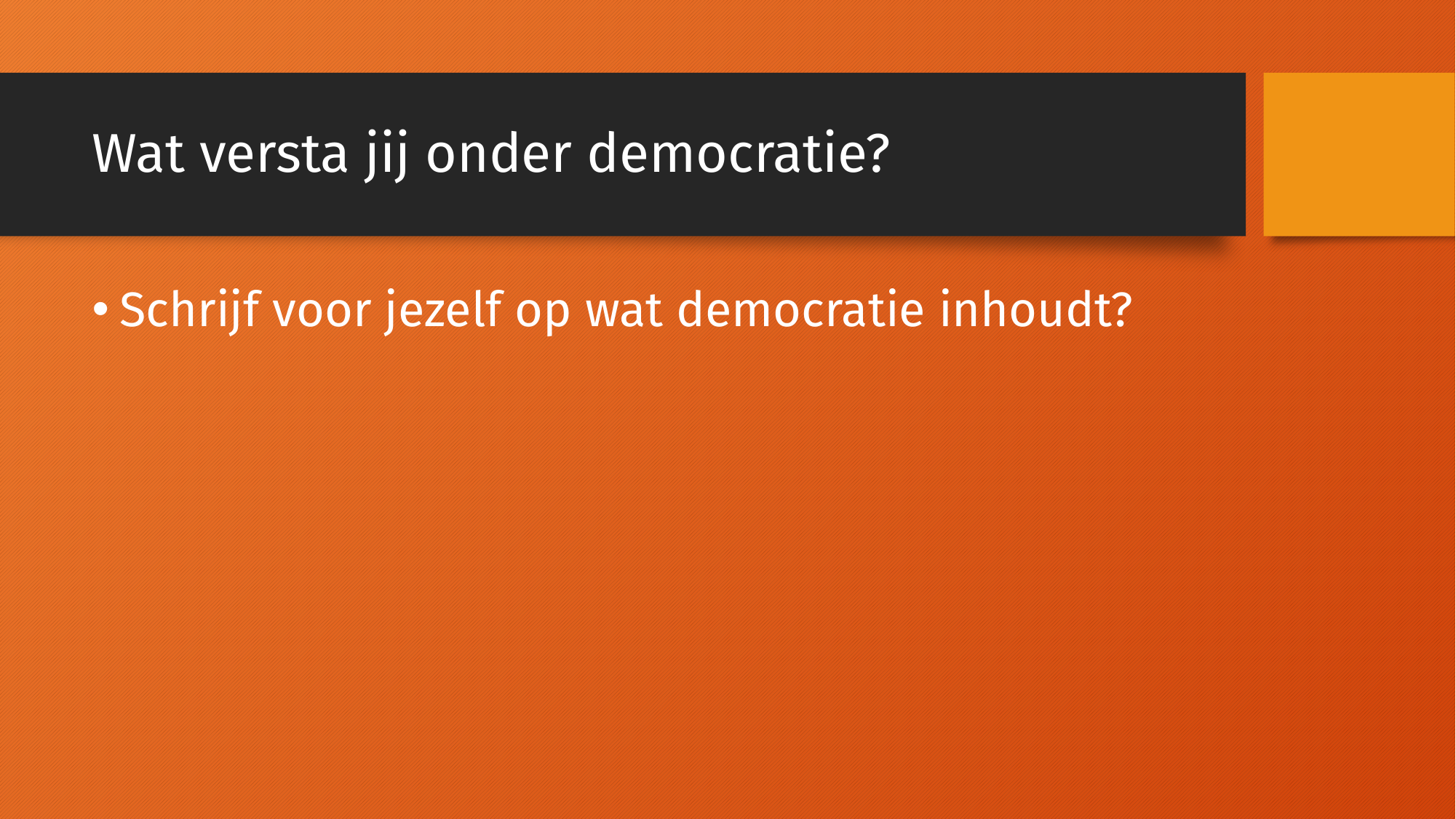

# Wat versta jij onder democratie?
Schrijf voor jezelf op wat democratie inhoudt?